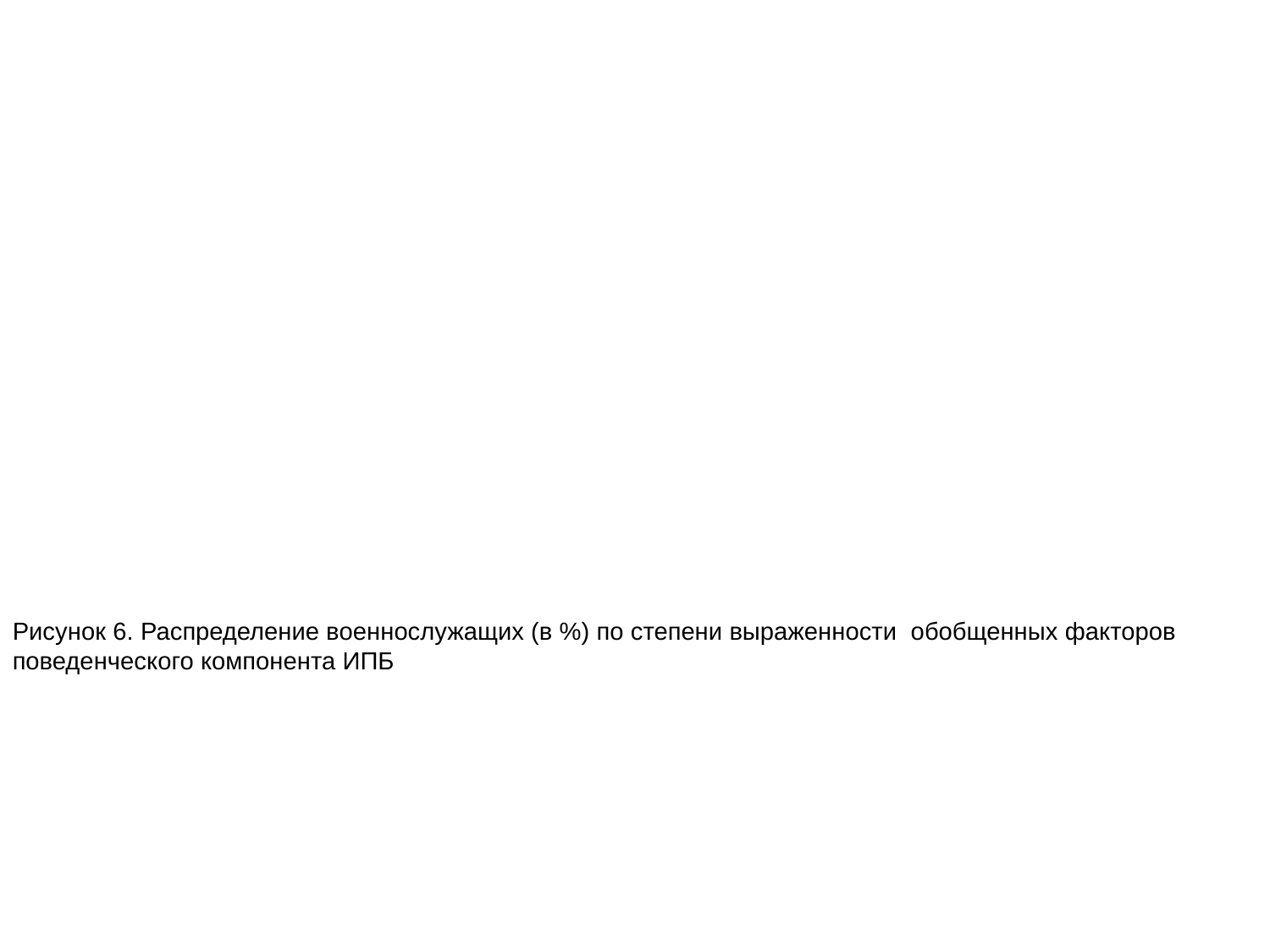

Рисунок 6. Распределение военнослужащих (в %) по степени выраженности  обобщенных факторов поведенческого компонента ИПБ